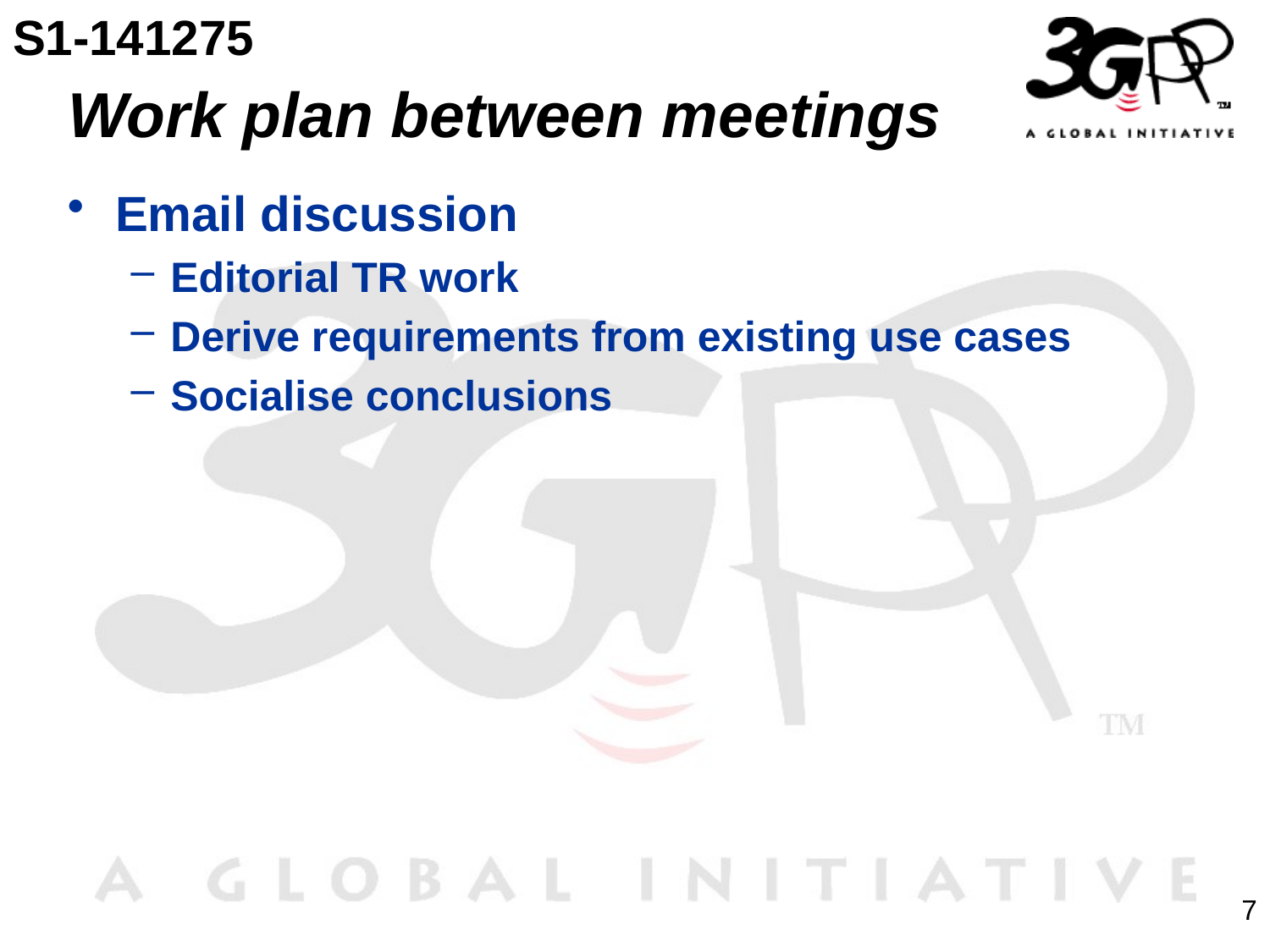

S1-141275

# Work plan between meetings
Email discussion
Editorial TR work
Derive requirements from existing use cases
Socialise conclusions
7